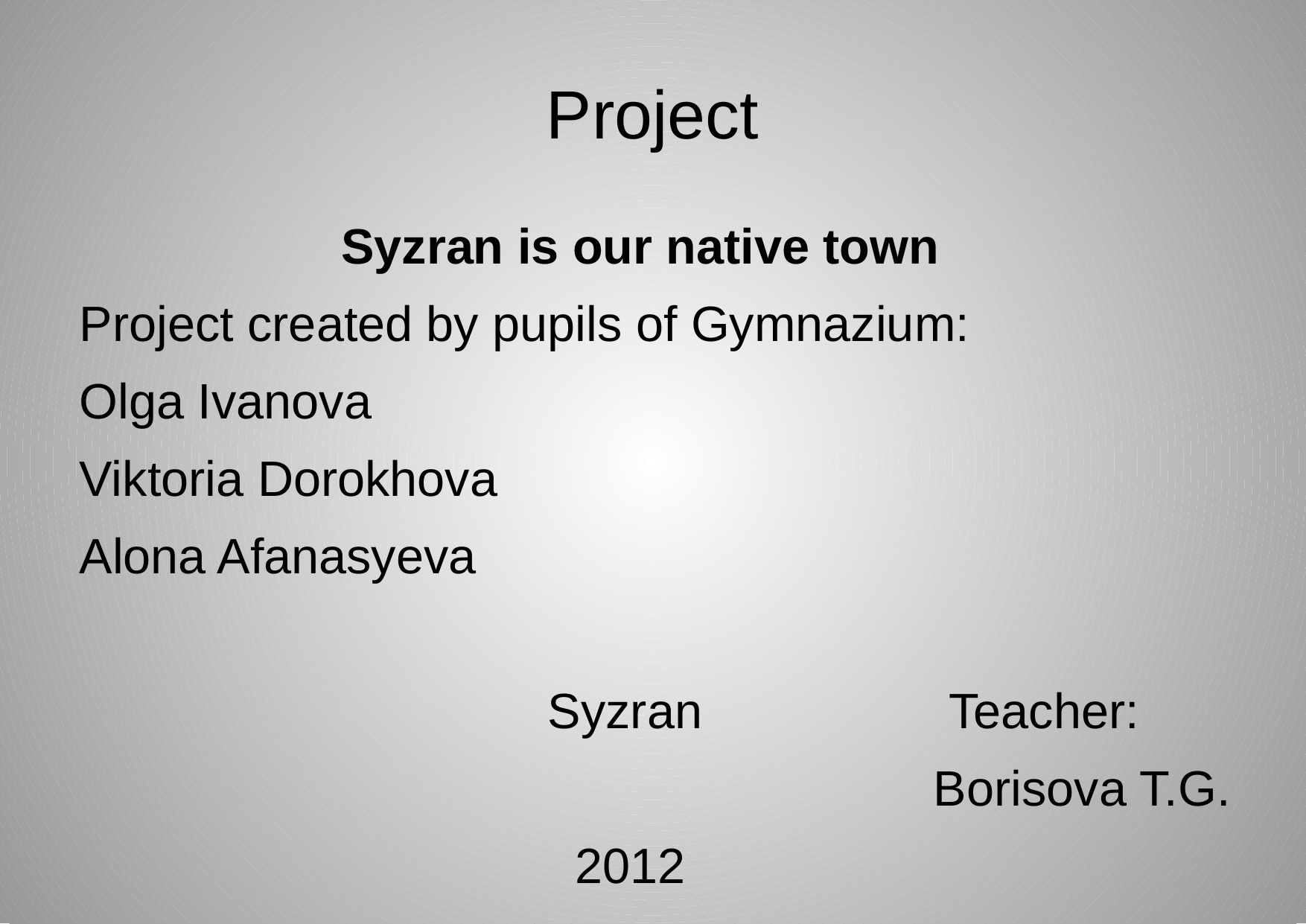

Project
                   Syzran is our native town
Project created by pupils of Gymnazium:
Olga Ivanova
Viktoria Dorokhova
Alona Afanasyeva

                                  Syzran                  Teacher:
                                                              Borisova T.G.
                                    2012